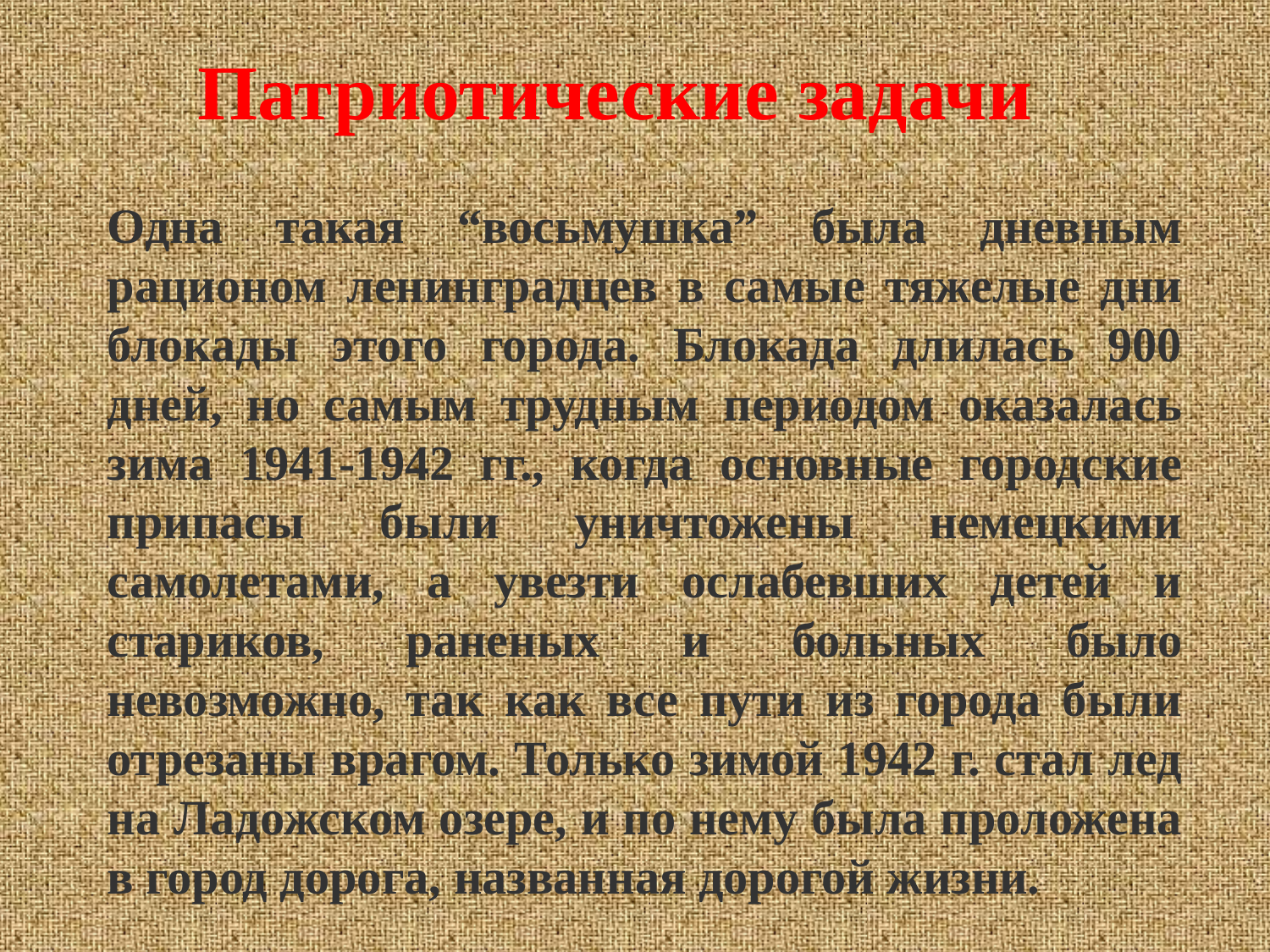

Патриотические задачи
Одна такая “восьмушка” была дневным рационом ленинградцев в самые тяжелые дни блокады этого города. Блокада длилась 900 дней, но самым трудным периодом оказалась зима 1941-1942 гг., когда основные городские припасы были уничтожены немецкими самолетами, а увезти ослабевших детей и стариков, раненых и больных было невозможно, так как все пути из города были отрезаны врагом. Только зимой 1942 г. стал лед на Ладожском озере, и по нему была проложена в город дорога, названная дорогой жизни.